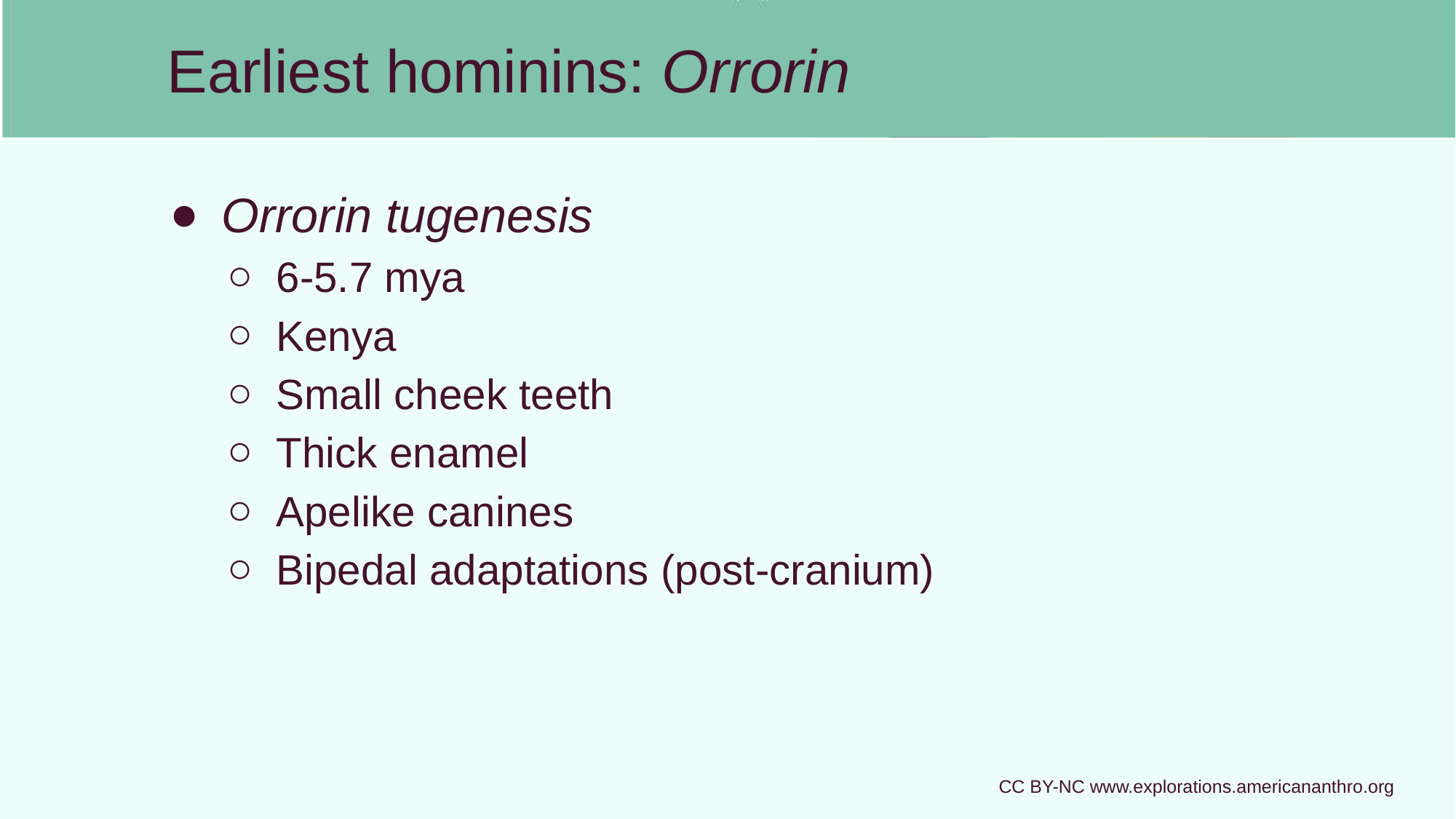

# Earliest hominins: Orrorin
Orrorin tugenesis
6-5.7 mya
Kenya
Small cheek teeth
Thick enamel
Apelike canines
Bipedal adaptations (post-cranium)